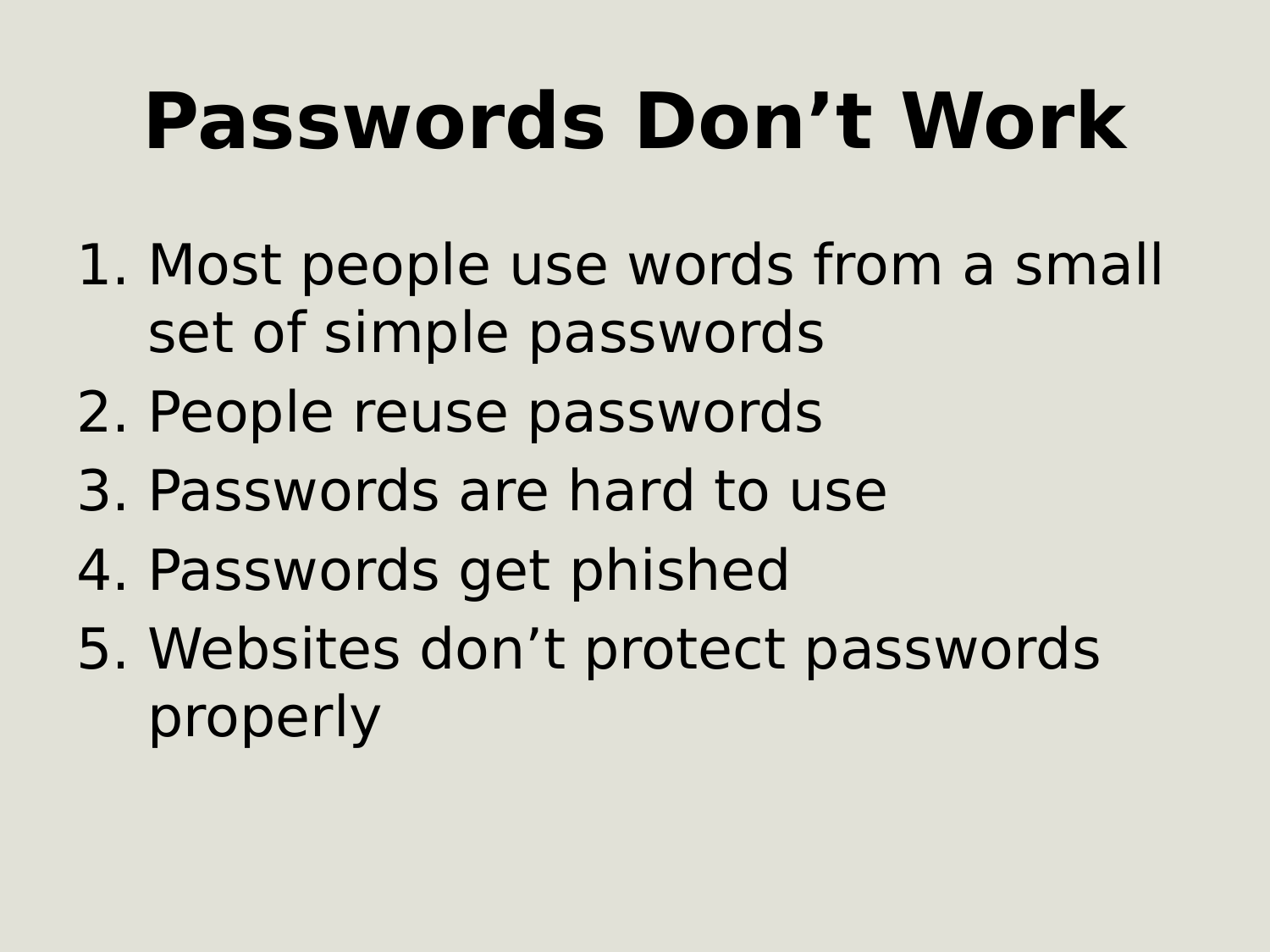

# Passwords Don’t Work
Most people use words from a small set of simple passwords
People reuse passwords
Passwords are hard to use
Passwords get phished
Websites don’t protect passwords properly